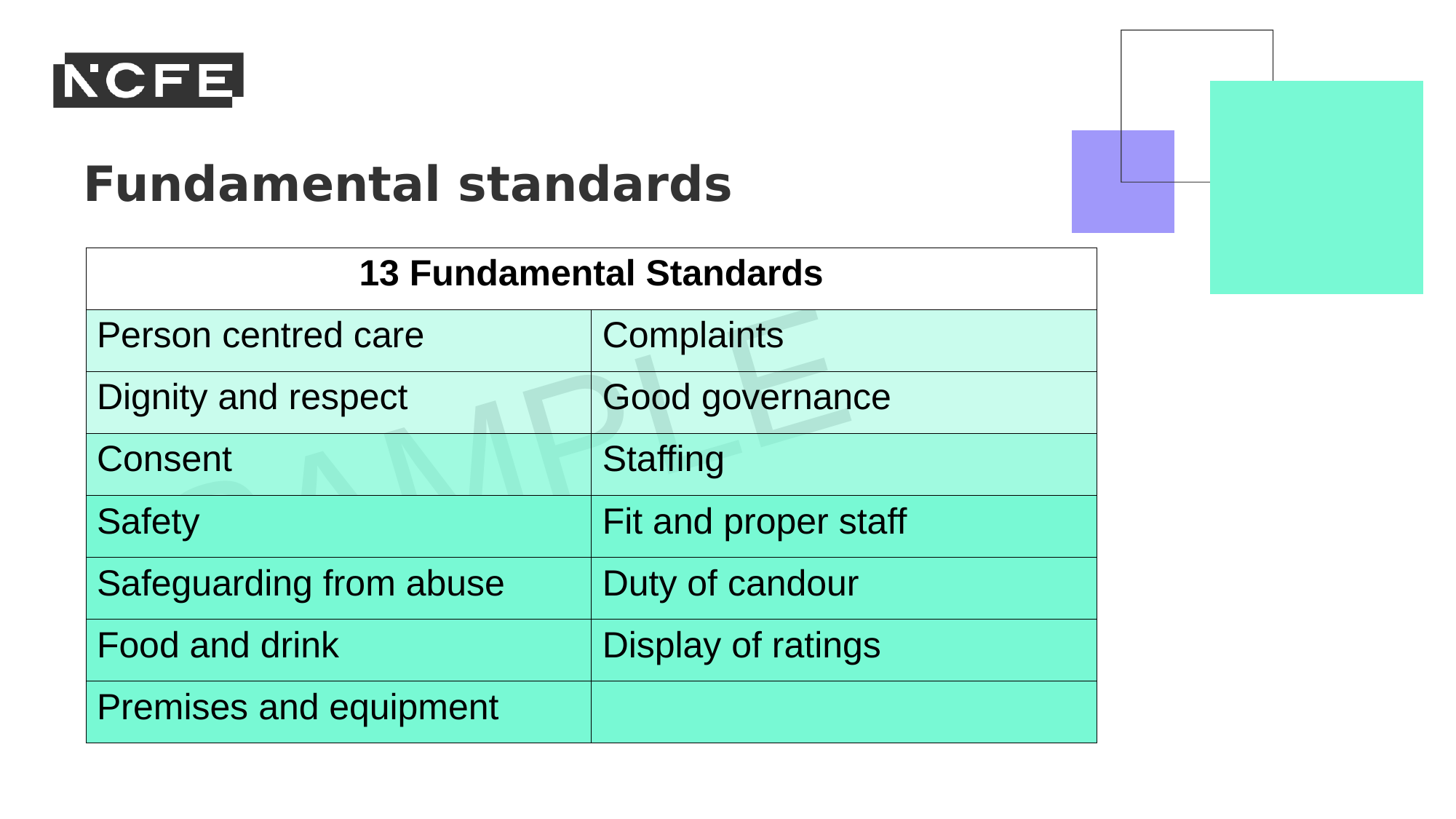

Fundamental standards
| 13 Fundamental Standards |  |
| --- | --- |
| Person centred care | Complaints |
| Dignity and respect | Good governance |
| Consent | Staffing |
| Safety | Fit and proper staff |
| Safeguarding from abuse | Duty of candour |
| Food and drink | Display of ratings |
| Premises and equipment |  |